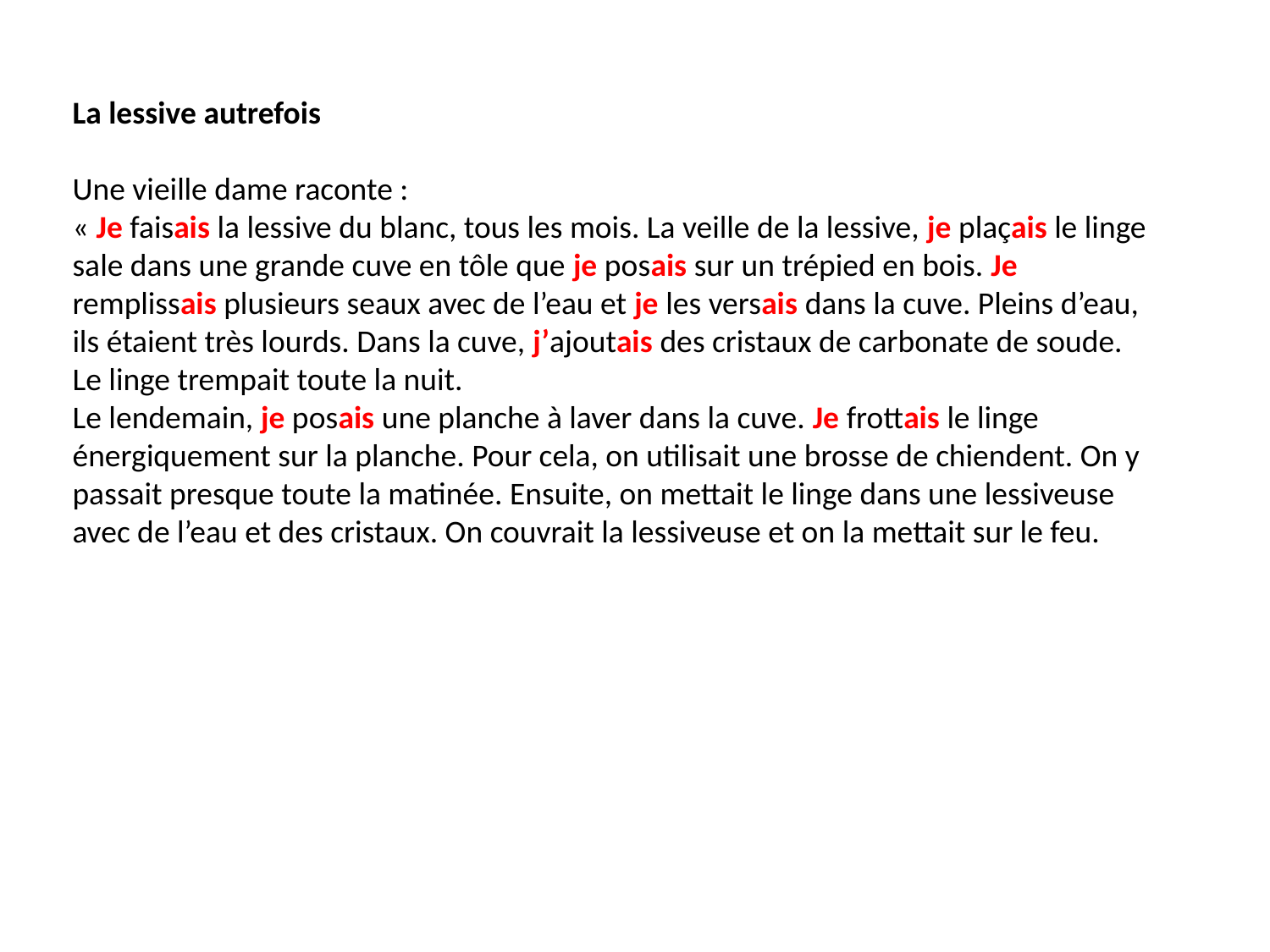

La lessive autrefois

Une vieille dame raconte :
« Je faisais la lessive du blanc, tous les mois. La veille de la lessive, je plaçais le linge sale dans une grande cuve en tôle que je posais sur un trépied en bois. Je remplissais plusieurs seaux avec de l’eau et je les versais dans la cuve. Pleins d’eau, ils étaient très lourds. Dans la cuve, j’ajoutais des cristaux de carbonate de soude. Le linge trempait toute la nuit.
Le lendemain, je posais une planche à laver dans la cuve. Je frottais le linge énergiquement sur la planche. Pour cela, on utilisait une brosse de chiendent. On y passait presque toute la matinée. Ensuite, on mettait le linge dans une lessiveuse avec de l’eau et des cristaux. On couvrait la lessiveuse et on la mettait sur le feu.